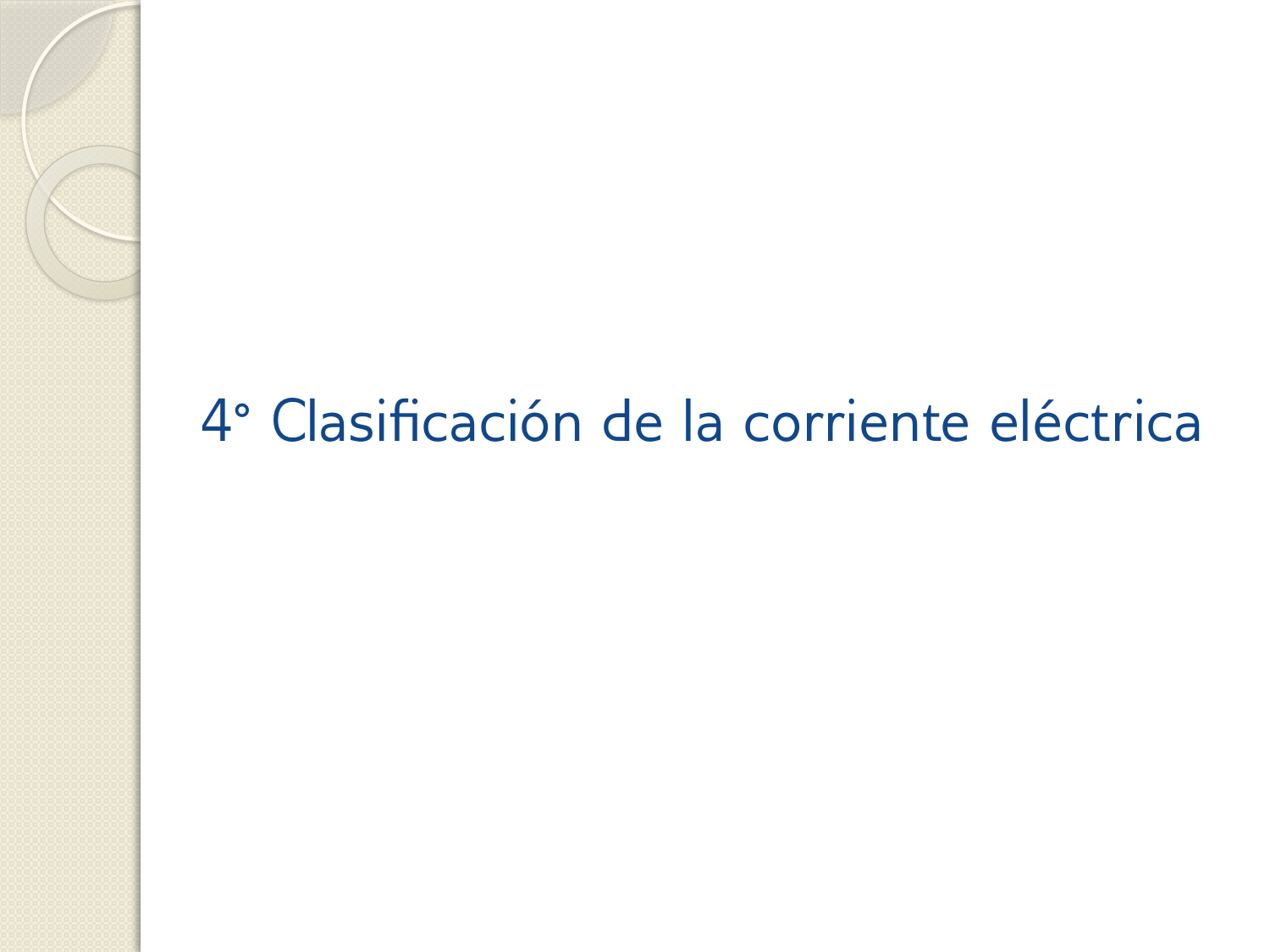

# 4° Clasificación de la corriente eléctrica